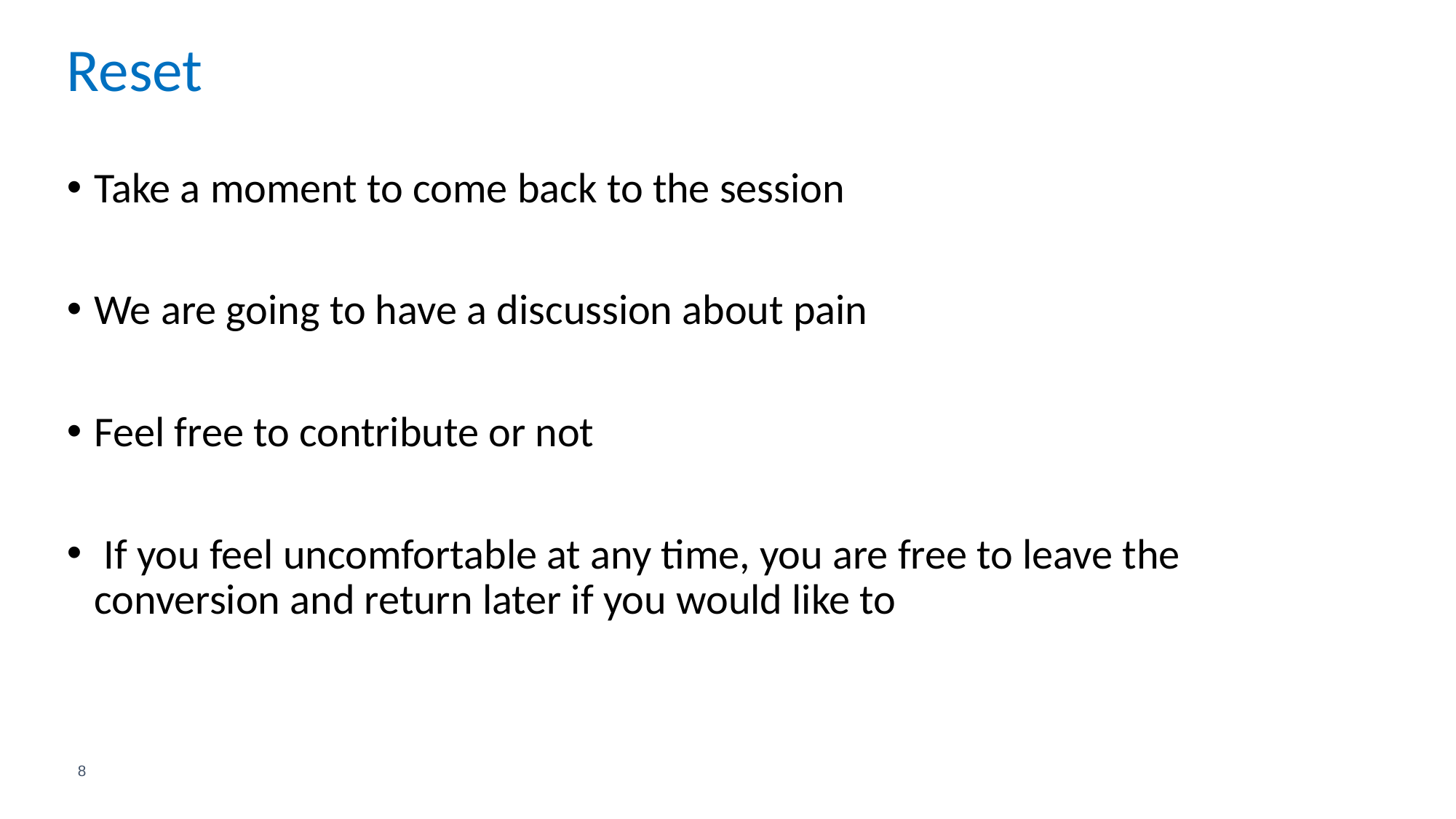

# Reset
Take a moment to come back to the session

We are going to have a discussion about pain

Feel free to contribute or not

 If you feel uncomfortable at any time, you are free to leave the conversion and return later if you would like to
8